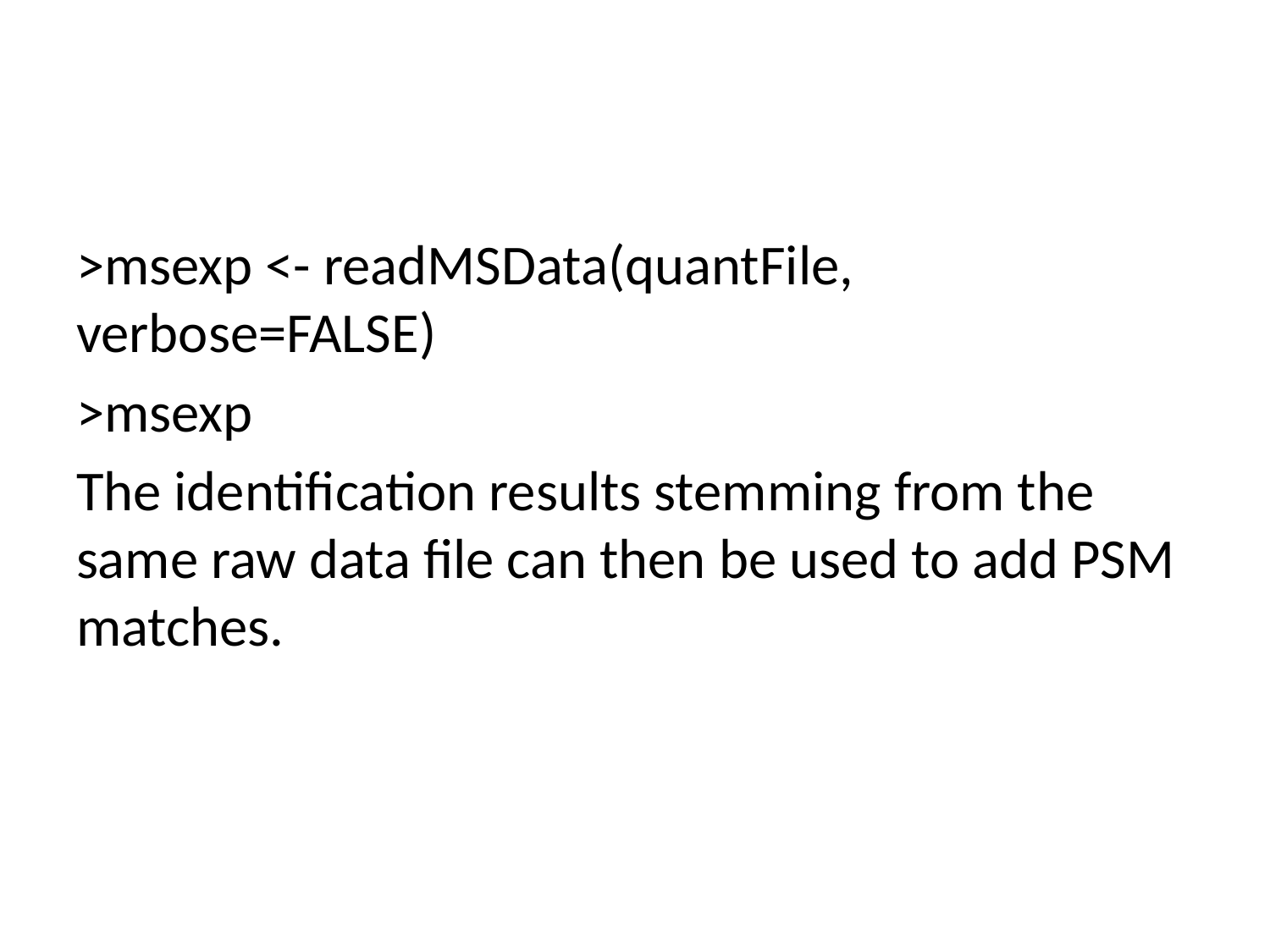

#
>msexp <- readMSData(quantFile, verbose=FALSE)
>msexp
The identification results stemming from the same raw data file can then be used to add PSM matches.